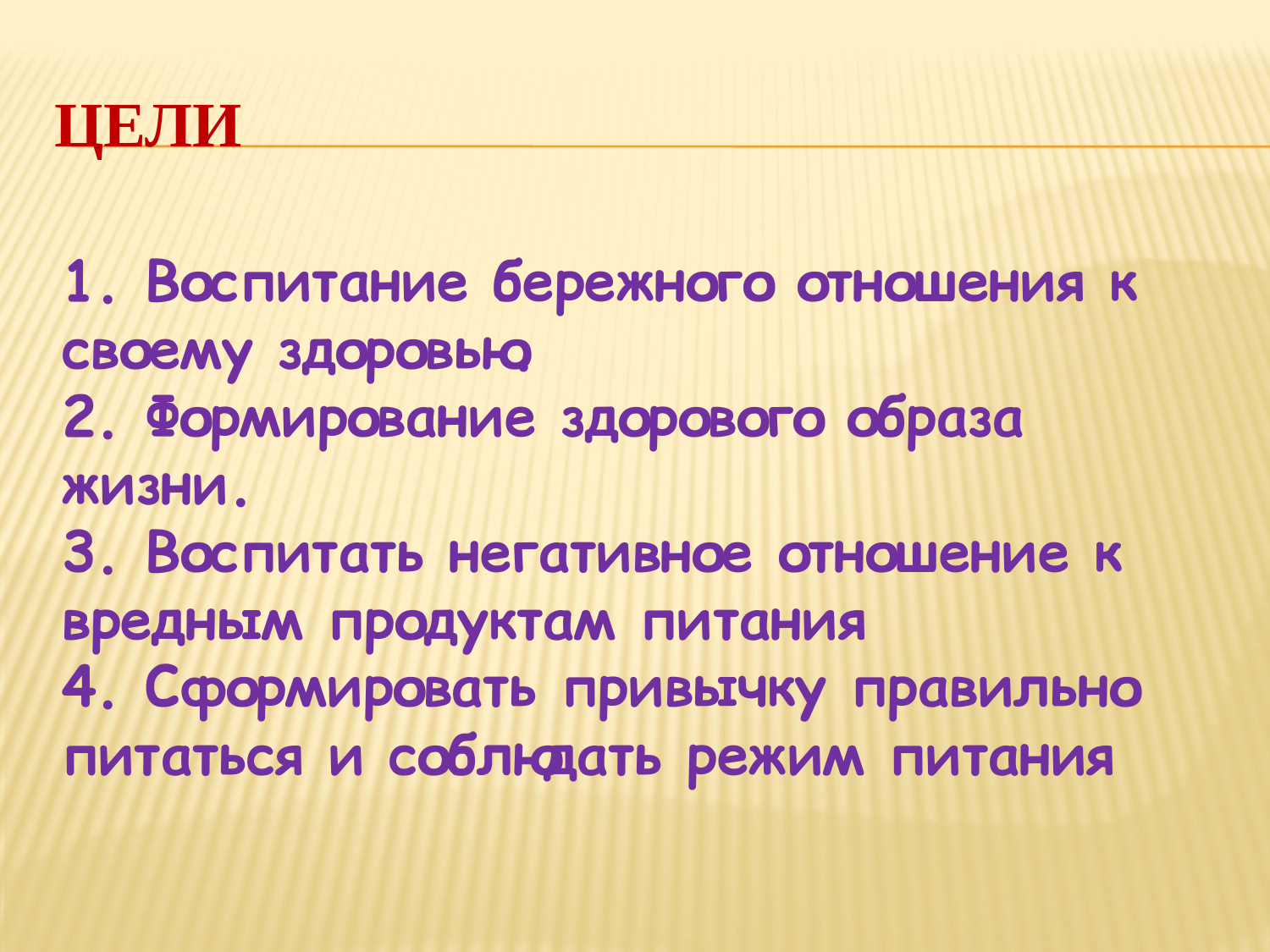

# ЦЕЛИ
1. Воспитание бережного отношения к своему здоровью.
2. Формирование здорового образа жизни.
3. Воспитать негативное отношение к вредным продуктам питания
4. Сформировать привычку правильно питаться и соблюдать режим питания